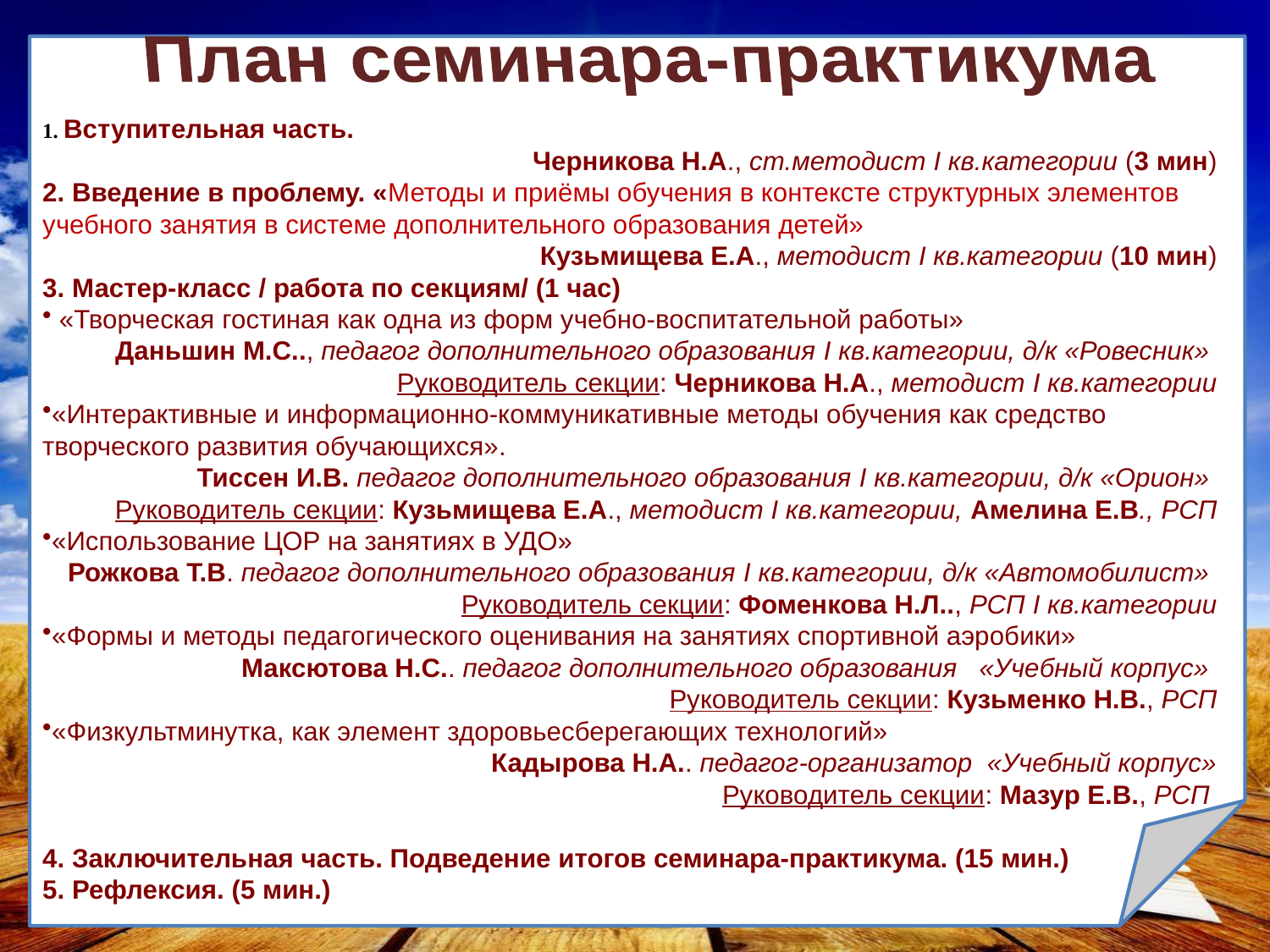

План семинара-практикума
1. Вступительная часть.
Черникова Н.А., ст.методист I кв.категории (3 мин)
2. Введение в проблему. «Методы и приёмы обучения в контексте структурных элементов учебного занятия в системе дополнительного образования детей»
Кузьмищева Е.А., методист I кв.категории (10 мин)
3. Мастер-класс / работа по секциям/ (1 час)
 «Творческая гостиная как одна из форм учебно-воспитательной работы»
Даньшин М.С.., педагог дополнительного образования I кв.категории, д/к «Ровесник»
Руководитель секции: Черникова Н.А., методист I кв.категории
«Интерактивные и информационно-коммуникативные методы обучения как средство творческого развития обучающихся».
Тиссен И.В. педагог дополнительного образования I кв.категории, д/к «Орион»
Руководитель секции: Кузьмищева Е.А., методист I кв.категории, Амелина Е.В., РСП
«Использование ЦОР на занятиях в УДО»
Рожкова Т.В. педагог дополнительного образования I кв.категории, д/к «Автомобилист»
Руководитель секции: Фоменкова Н.Л.., РСП I кв.категории
«Формы и методы педагогического оценивания на занятиях спортивной аэробики»
Максютова Н.С.. педагог дополнительного образования   «Учебный корпус»
Руководитель секции: Кузьменко Н.В., РСП
«Физкультминутка, как элемент здоровьесберегающих технологий»
Кадырова Н.А.. педагог-организатор  «Учебный корпус»
Руководитель секции: Мазур Е.В., РСП

4. Заключительная часть. Подведение итогов семинара-практикума. (15 мин.)
5. Рефлексия. (5 мин.)